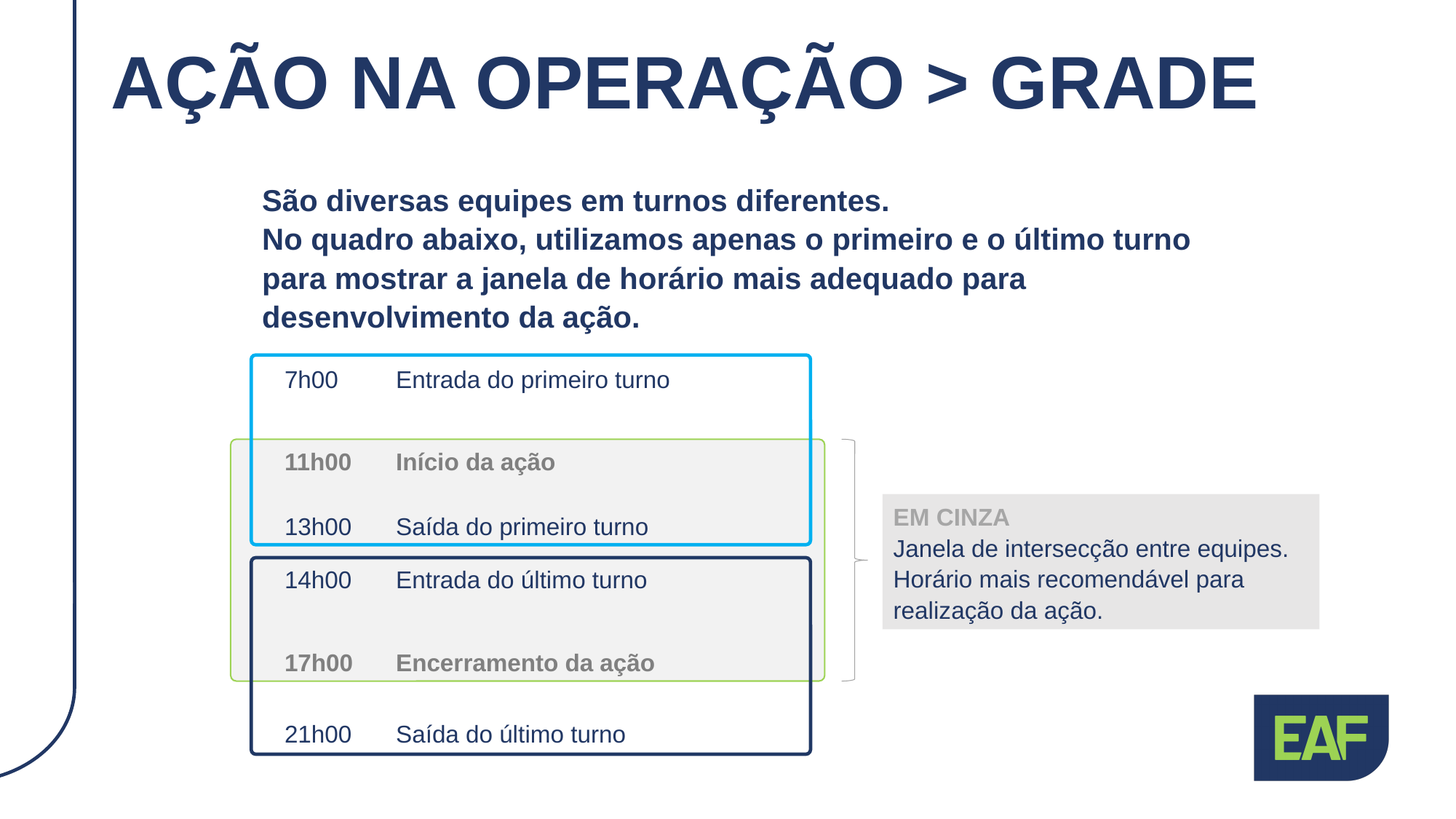

# AÇÃO NA OPERAÇÃO > GRADE
São diversas equipes em turnos diferentes.
No quadro abaixo, utilizamos apenas o primeiro e o último turno para mostrar a janela de horário mais adequado para desenvolvimento da ação.

Entrada do primeiro turno
7h00

11h00
Início da ação
EM CINZA
Janela de intersecção entre equipes.
Horário mais recomendável para realização da ação.
13h00
Saída do primeiro turno
14h00
Entrada do último turno

17h00
Encerramento da ação
21h00
Saída do último turno